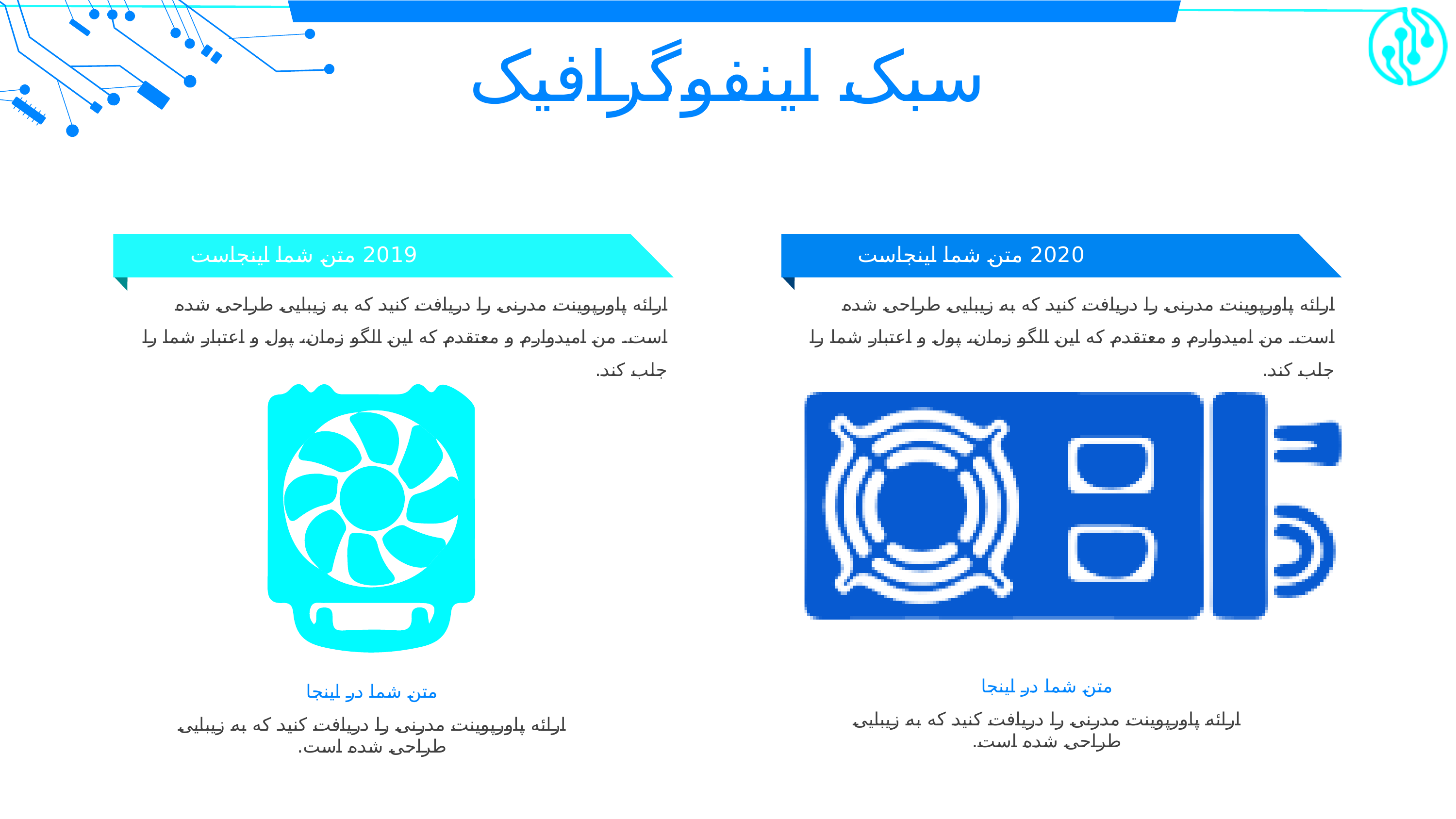

سبک اینفوگرافیک

2019 متن شما اینجاست
2020 متن شما اینجاست
ارائه پاورپوینت مدرنی را دریافت کنید که به زیبایی طراحی شده است. من امیدوارم و معتقدم که این الگو زمان، پول و اعتبار شما را جلب کند.
ارائه پاورپوینت مدرنی را دریافت کنید که به زیبایی طراحی شده است. من امیدوارم و معتقدم که این الگو زمان، پول و اعتبار شما را جلب کند.

متن شما در اینجا
متن شما در اینجا
ارائه پاورپوینت مدرنی را دریافت کنید که به زیبایی طراحی شده است.
ارائه پاورپوینت مدرنی را دریافت کنید که به زیبایی طراحی شده است.